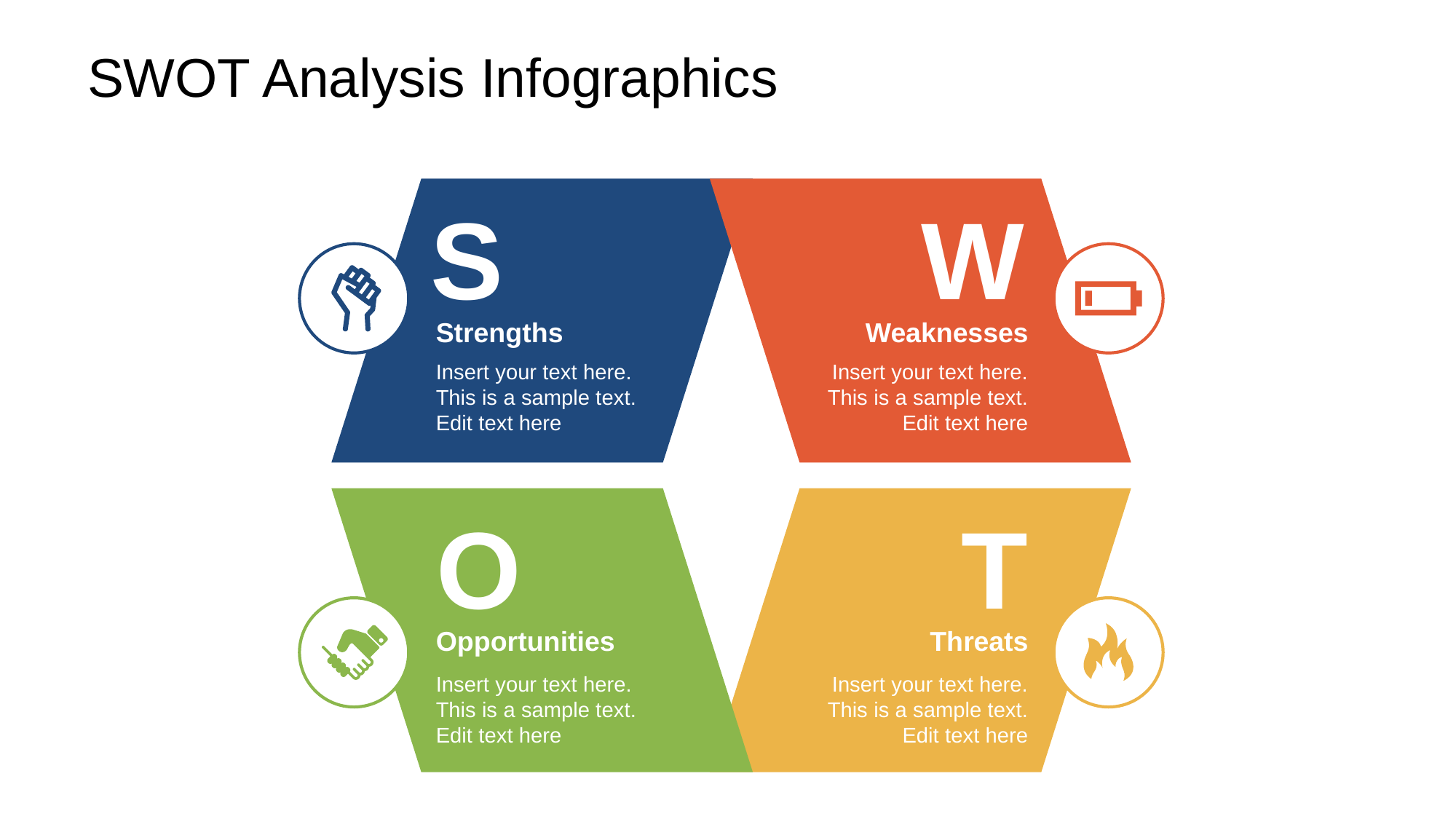

# SWOT Analysis Infographics

S
W

Strengths
Weaknesses
Insert your text here. This is a sample text. Edit text here
Insert your text here. This is a sample text. Edit text here

O
T

Opportunities
Threats

Insert your text here. This is a sample text. Edit text here
Insert your text here. This is a sample text. Edit text here